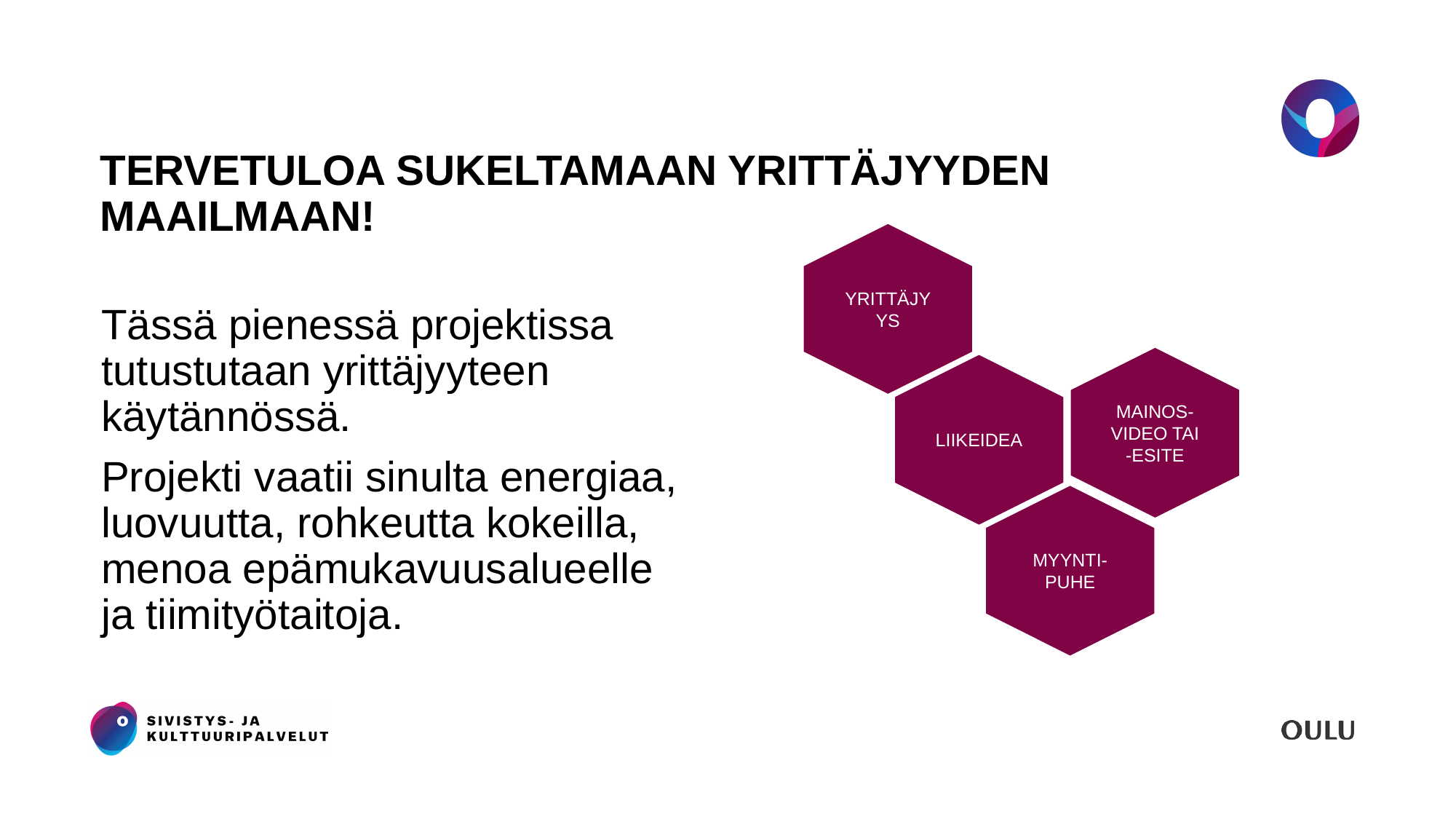

# TERVETULOA SUKELTAMAAN YRITTÄJYYDEN MAAILMAAN!
YRITTÄJYYS
Tässä pienessä projektissa tutustutaan yrittäjyyteen käytännössä.
Projekti vaatii sinulta energiaa, luovuutta, rohkeutta kokeilla, menoa epämukavuusalueelle ja tiimityötaitoja.
MAINOS-VIDEO TAI -ESITE
LIIKEIDEA
23.3.2023
MYYNTI-PUHE